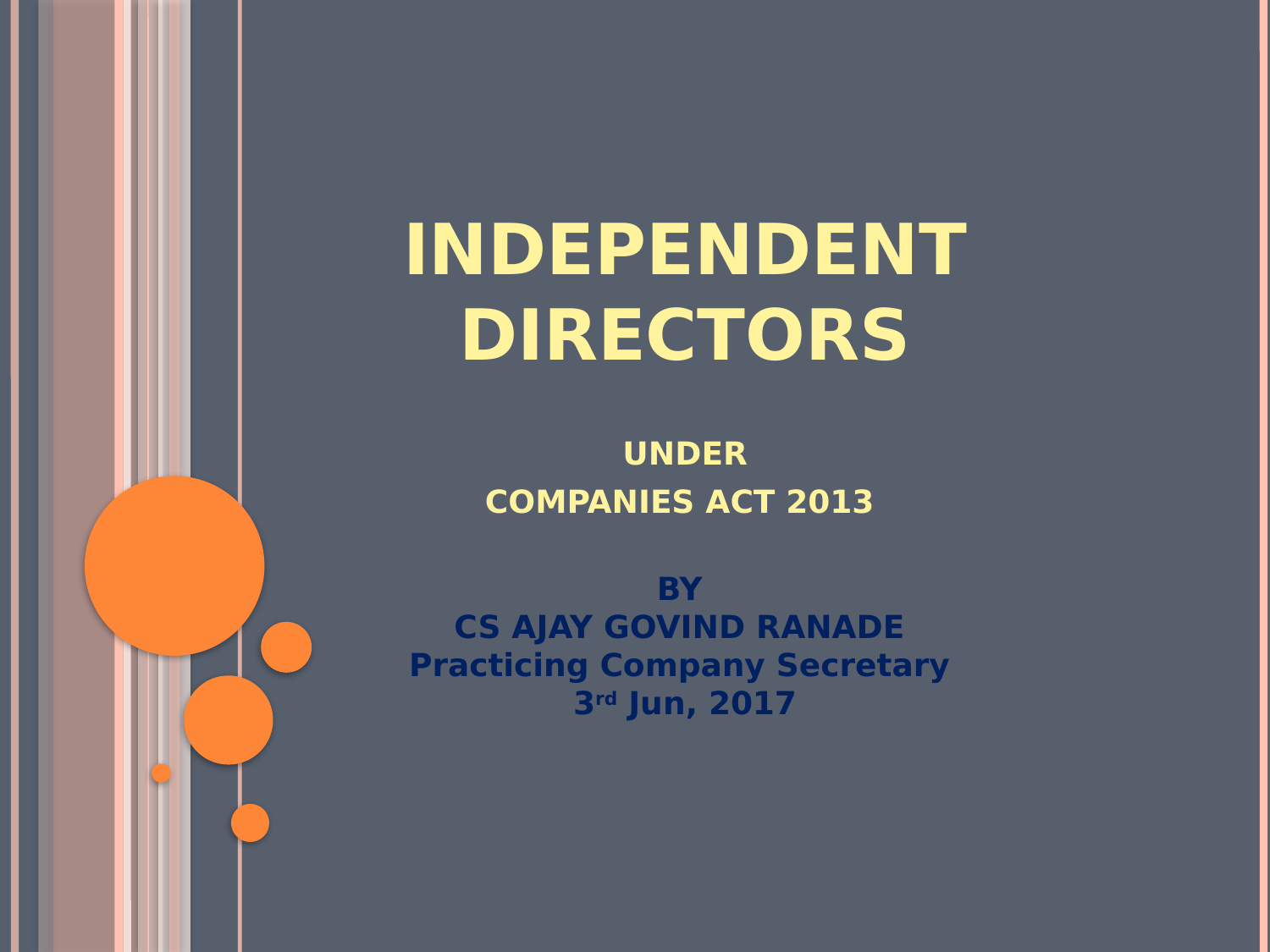

INDEPENDENT DIRECTORS

UNDER
COMPANIES ACT 2013

BY
CS AJAY GOVIND RANADE
Practicing Company Secretary
3rd Jun, 2017